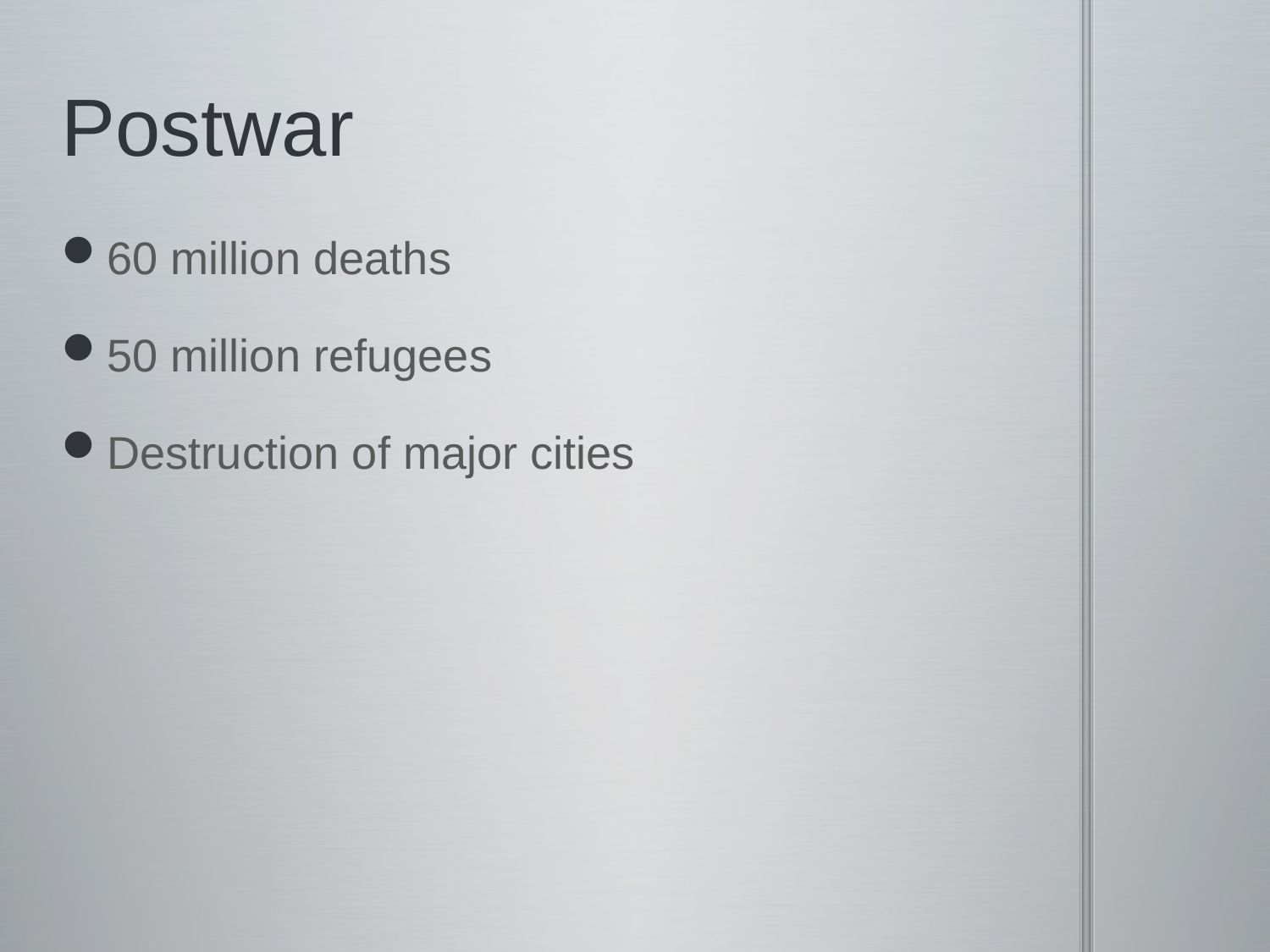

# Postwar
60 million deaths
50 million refugees
Destruction of major cities